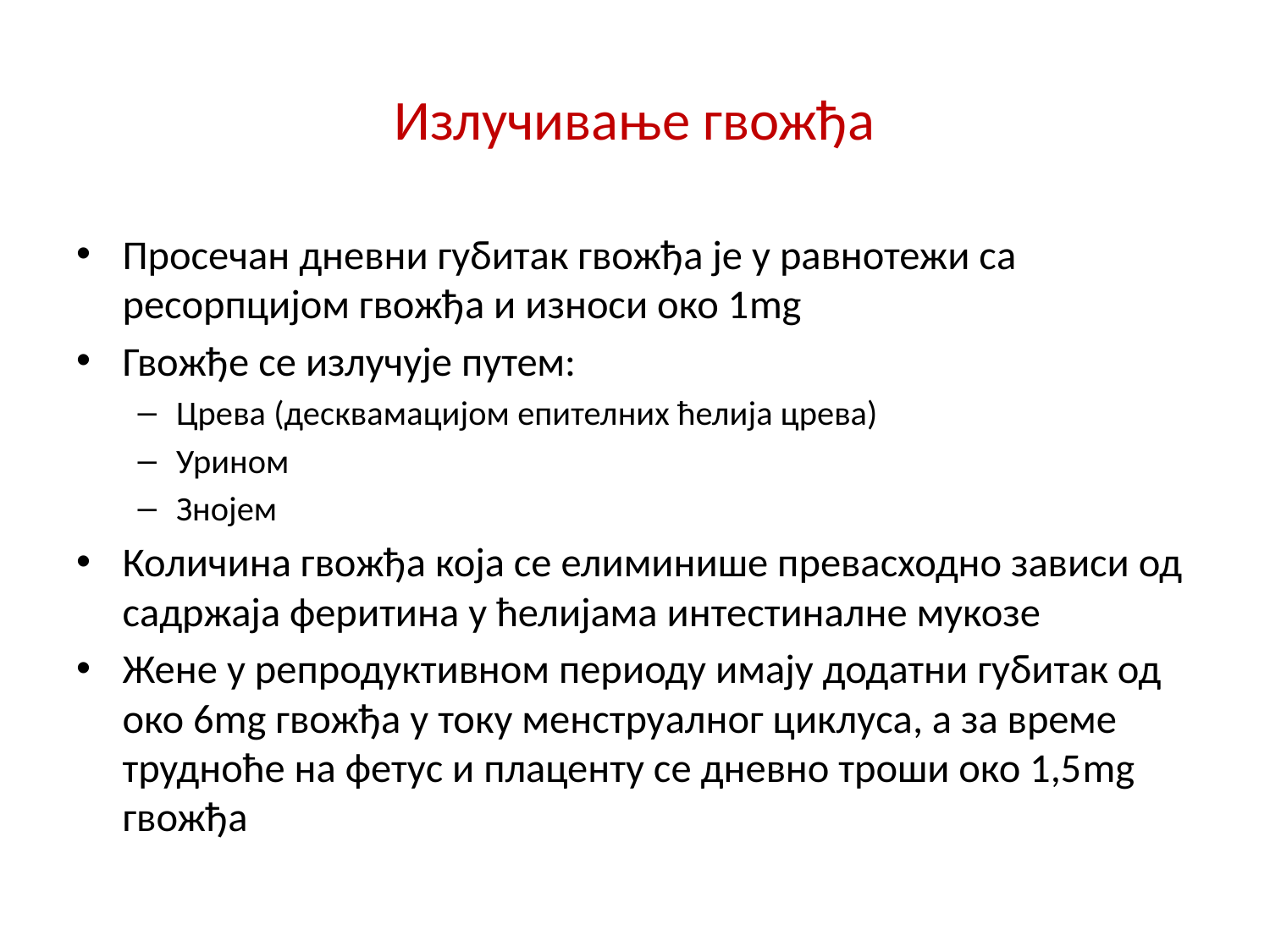

# Излучивање гвожђа
Просечан дневни губитак гвожђа је у равнотежи са ресорпцијом гвожђа и износи око 1mg
Гвожђе се излучује путем:
Црева (десквамацијом епителних ћелија црева)
Урином
Знојем
Количина гвожђа која се елиминише превасходно зависи од садржаја феритина у ћелијама интестиналне мукозе
Жене у репродуктивном периоду имају додатни губитак од око 6mg гвожђа у току менструалног циклуса, а за време трудноће на фетус и плаценту се дневно троши око 1,5mg гвожђа